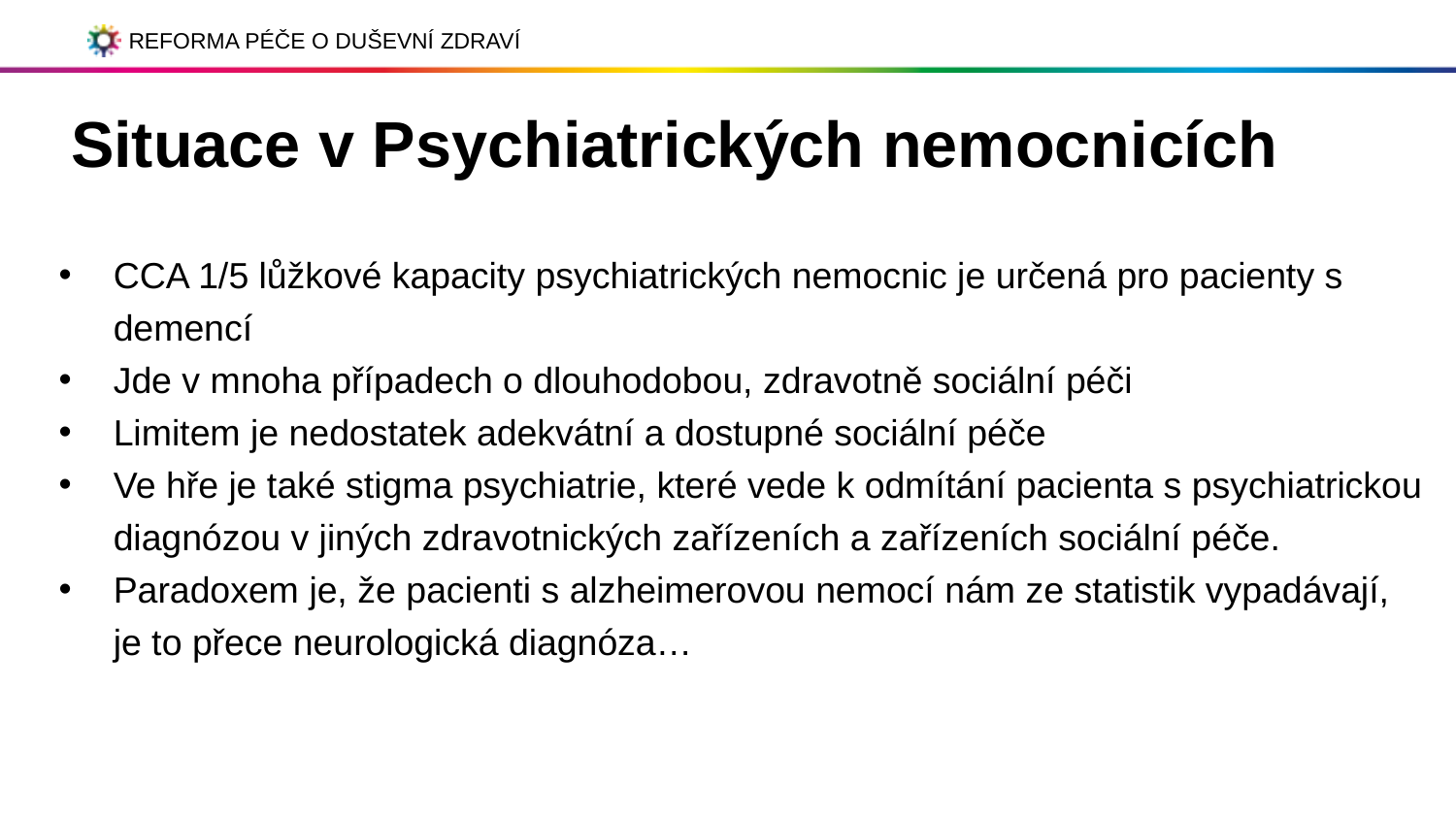

# Situace v Psychiatrických nemocnicích
CCA 1/5 lůžkové kapacity psychiatrických nemocnic je určená pro pacienty s demencí
Jde v mnoha případech o dlouhodobou, zdravotně sociální péči
Limitem je nedostatek adekvátní a dostupné sociální péče
Ve hře je také stigma psychiatrie, které vede k odmítání pacienta s psychiatrickou diagnózou v jiných zdravotnických zařízeních a zařízeních sociální péče.
Paradoxem je, že pacienti s alzheimerovou nemocí nám ze statistik vypadávají, je to přece neurologická diagnóza…